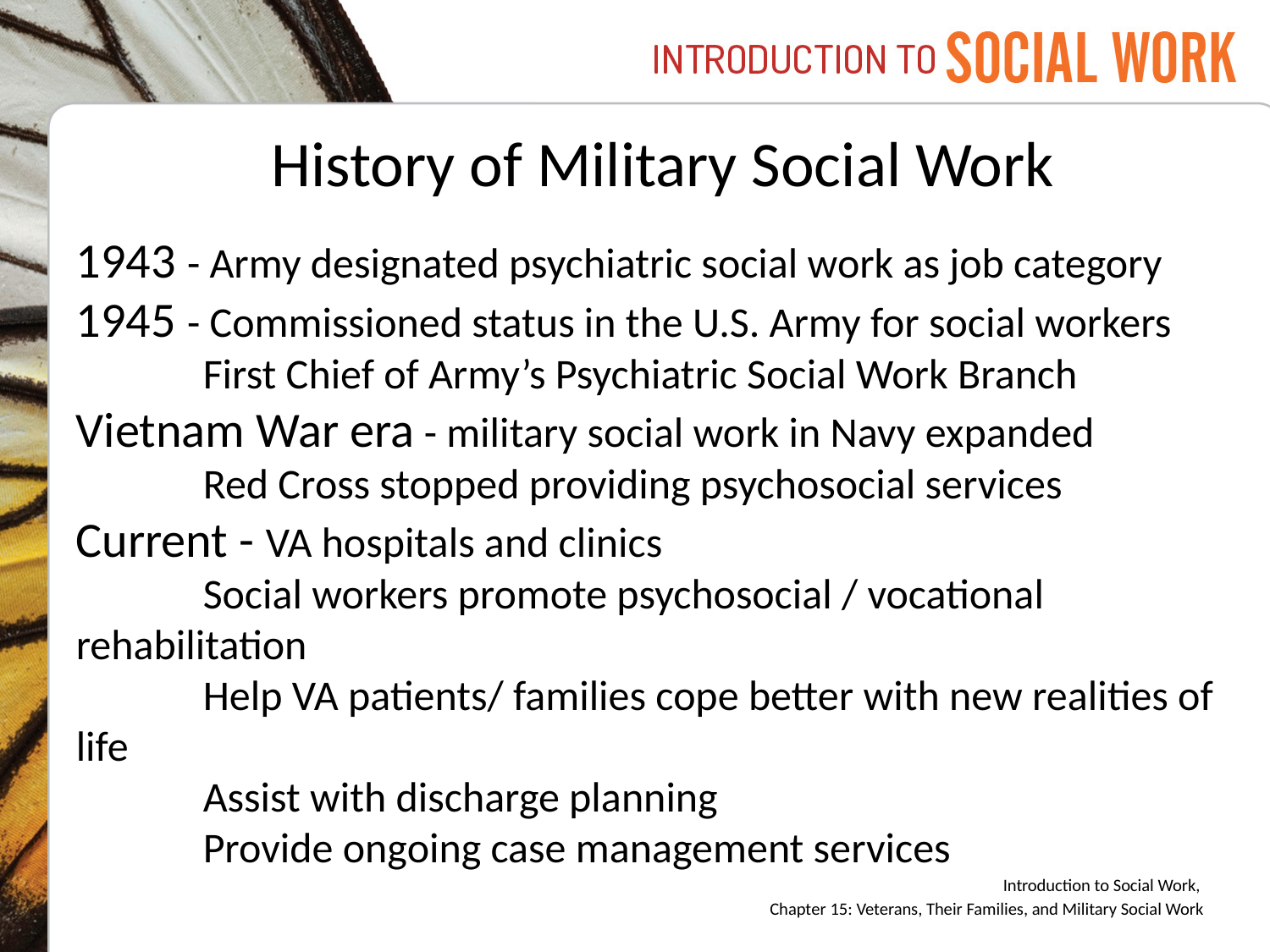

# History of Military Social Work
1943 - Army designated psychiatric social work as job category
1945 - Commissioned status in the U.S. Army for social workers
	First Chief of Army’s Psychiatric Social Work Branch
Vietnam War era - military social work in Navy expanded
	Red Cross stopped providing psychosocial services
Current - VA hospitals and clinics
	Social workers promote psychosocial / vocational rehabilitation
	Help VA patients/ families cope better with new realities of life
	Assist with discharge planning
	Provide ongoing case management services

Introduction to Social Work,
Chapter 15: Veterans, Their Families, and Military Social Work